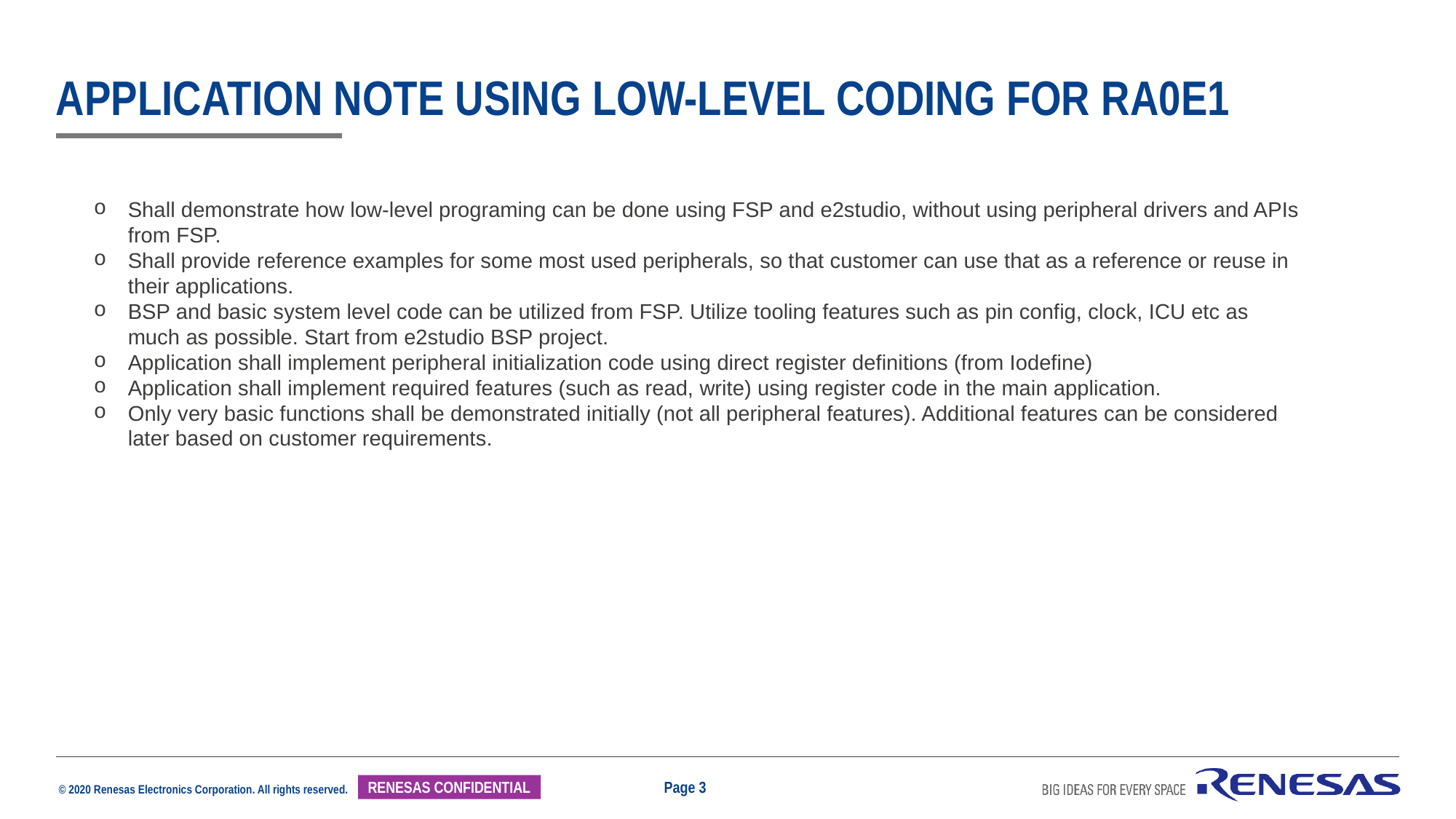

# Application Note using Low-level coding for RA0E1
Shall demonstrate how low-level programing can be done using FSP and e2studio, without using peripheral drivers and APIs from FSP.
Shall provide reference examples for some most used peripherals, so that customer can use that as a reference or reuse in their applications.
BSP and basic system level code can be utilized from FSP. Utilize tooling features such as pin config, clock, ICU etc as much as possible. Start from e2studio BSP project.
Application shall implement peripheral initialization code using direct register definitions (from Iodefine)
Application shall implement required features (such as read, write) using register code in the main application.
Only very basic functions shall be demonstrated initially (not all peripheral features). Additional features can be considered later based on customer requirements.